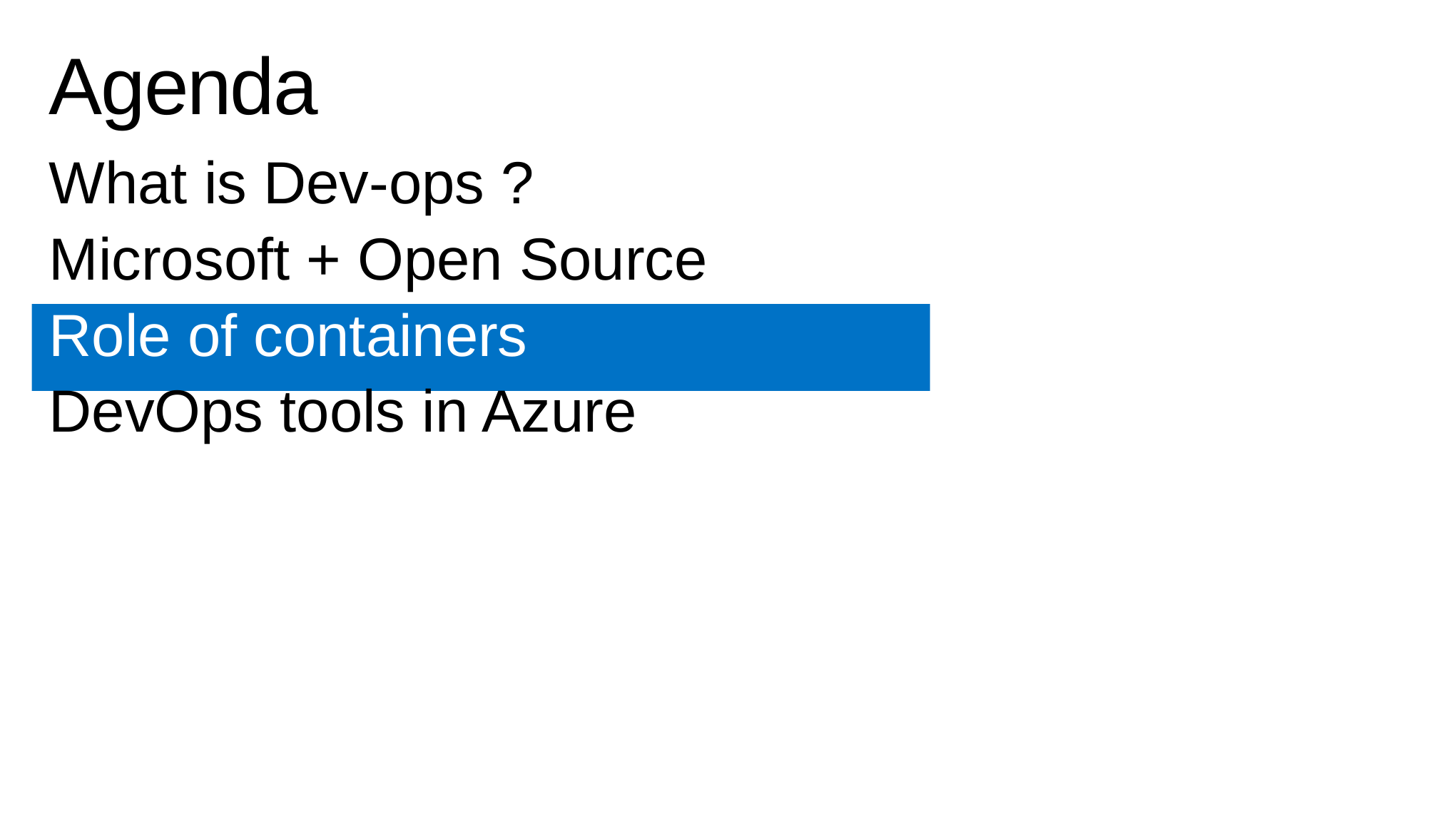

# Agenda
What is Dev-ops ?
Microsoft + Open Source
Role of containers
DevOps tools in Azure